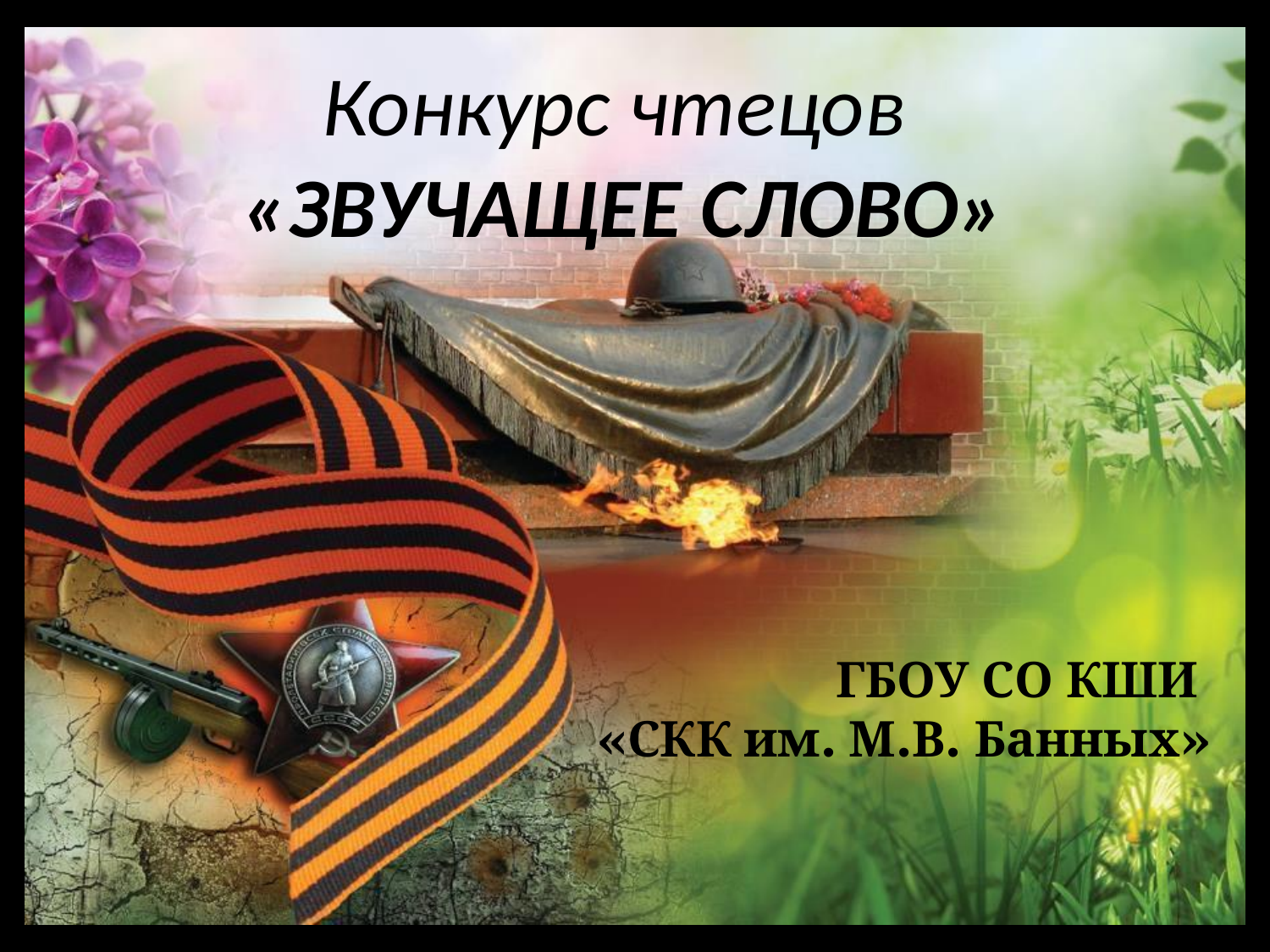

Конкурс чтецов
«ЗВУЧАЩЕЕ СЛОВО»
ГБОУ СО КШИ
«СКК им. М.В. Банных»